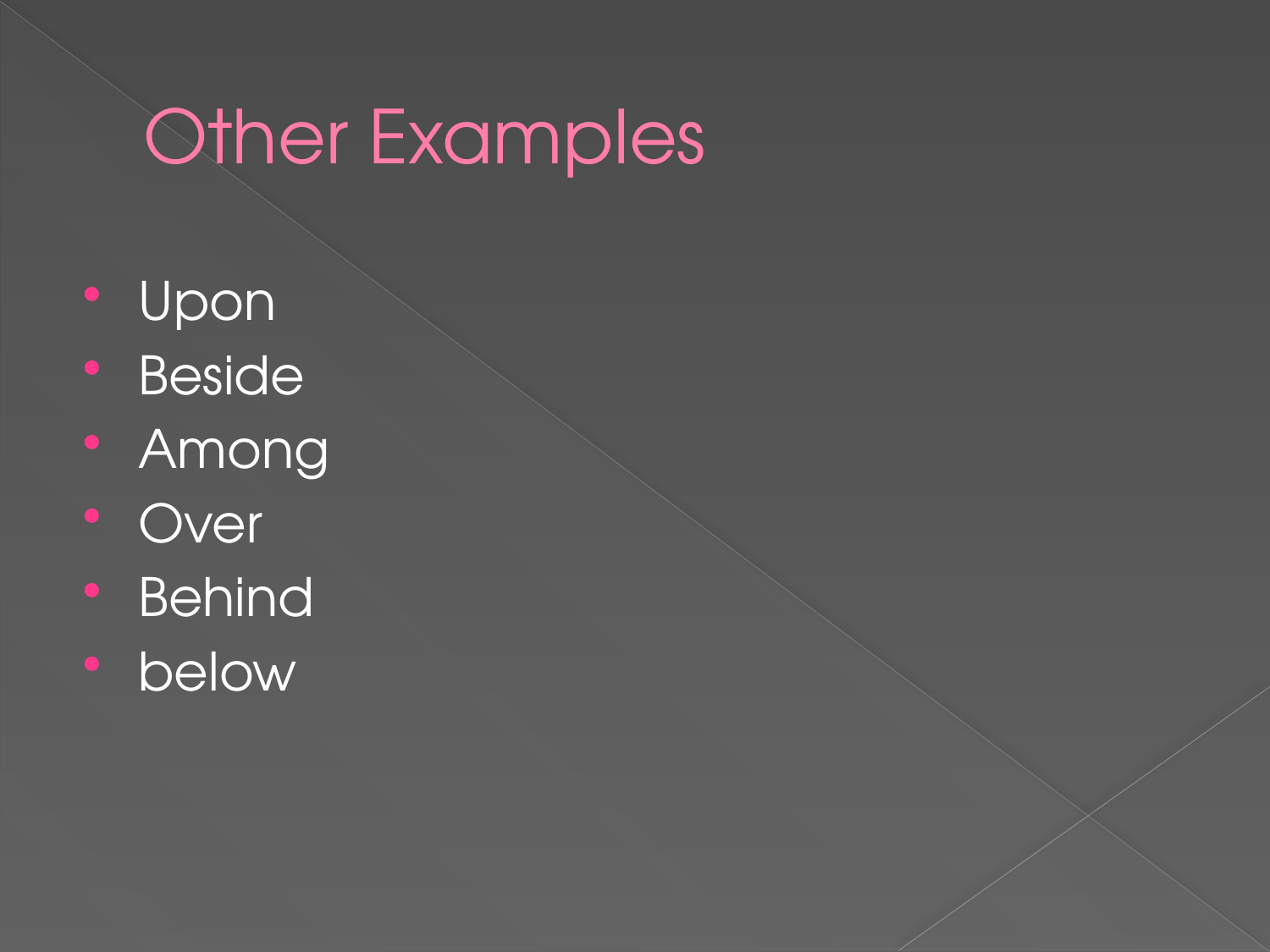

# Other Examples
Upon
Beside
Among
Over
Behind
below